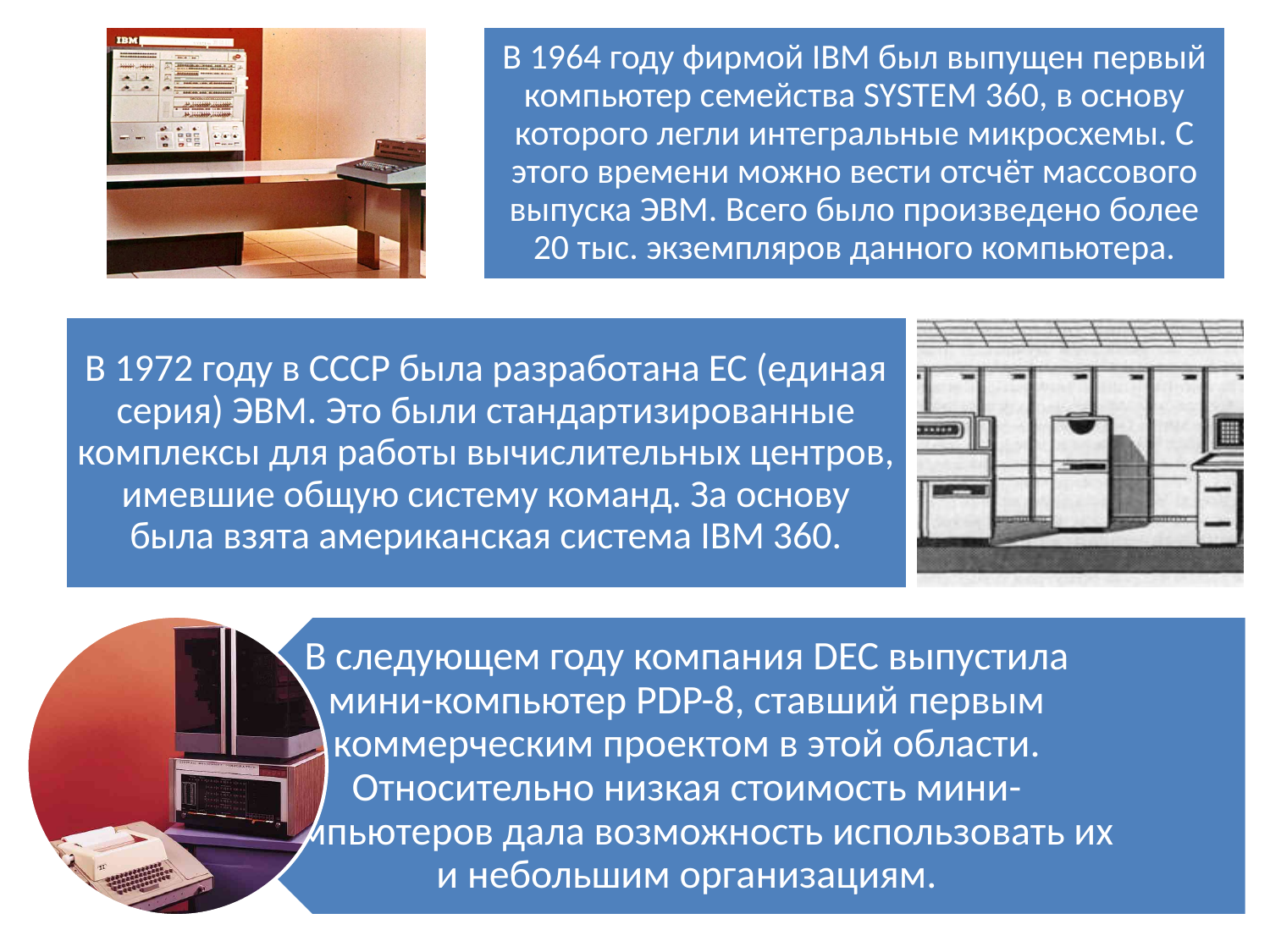

В 1964 году фирмой IBM был выпущен первый компьютер семейства SYSTEM 360, в основу которого легли интегральные микросхемы. С этого времени можно вести отсчёт массового выпуска ЭВМ. Всего было произведено более 20 тыс. экземпляров данного компьютера.
В 1972 году в СССР была разработана ЕС (единая серия) ЭВМ. Это были стандартизированные комплексы для работы вычислительных центров, имевшие общую систему команд. За основу была взята американская система IBM 360.
В следующем году компания DEC выпустила мини-компьютер PDP-8, ставший первым коммерческим проектом в этой области. Относительно низкая стоимость мини-компьютеров дала возможность использовать их и небольшим организациям.